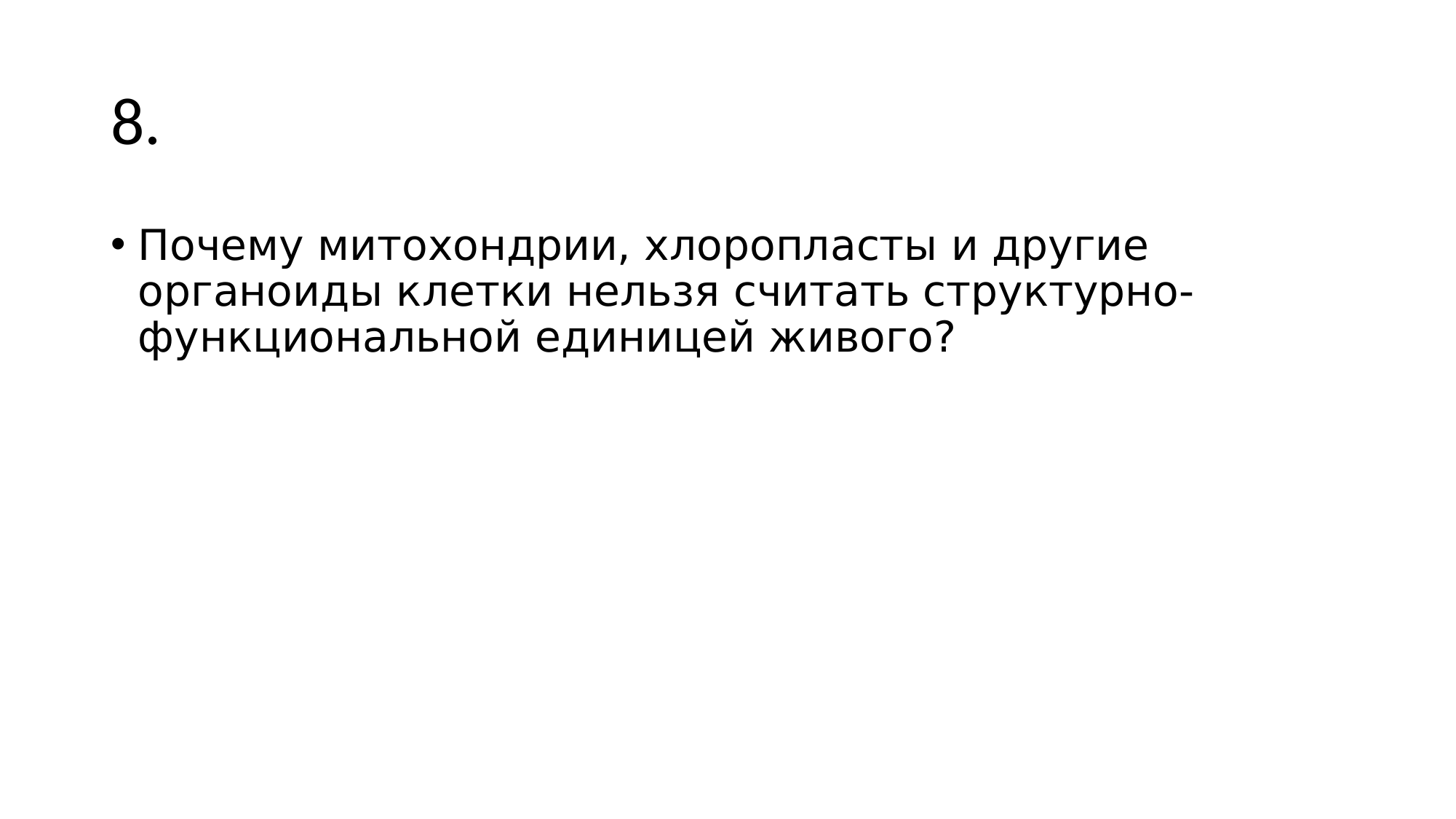

# 8.
Почему митохондрии, хлоропласты и другие органоиды клетки нельзя считать структурно-функциональной единицей живого?